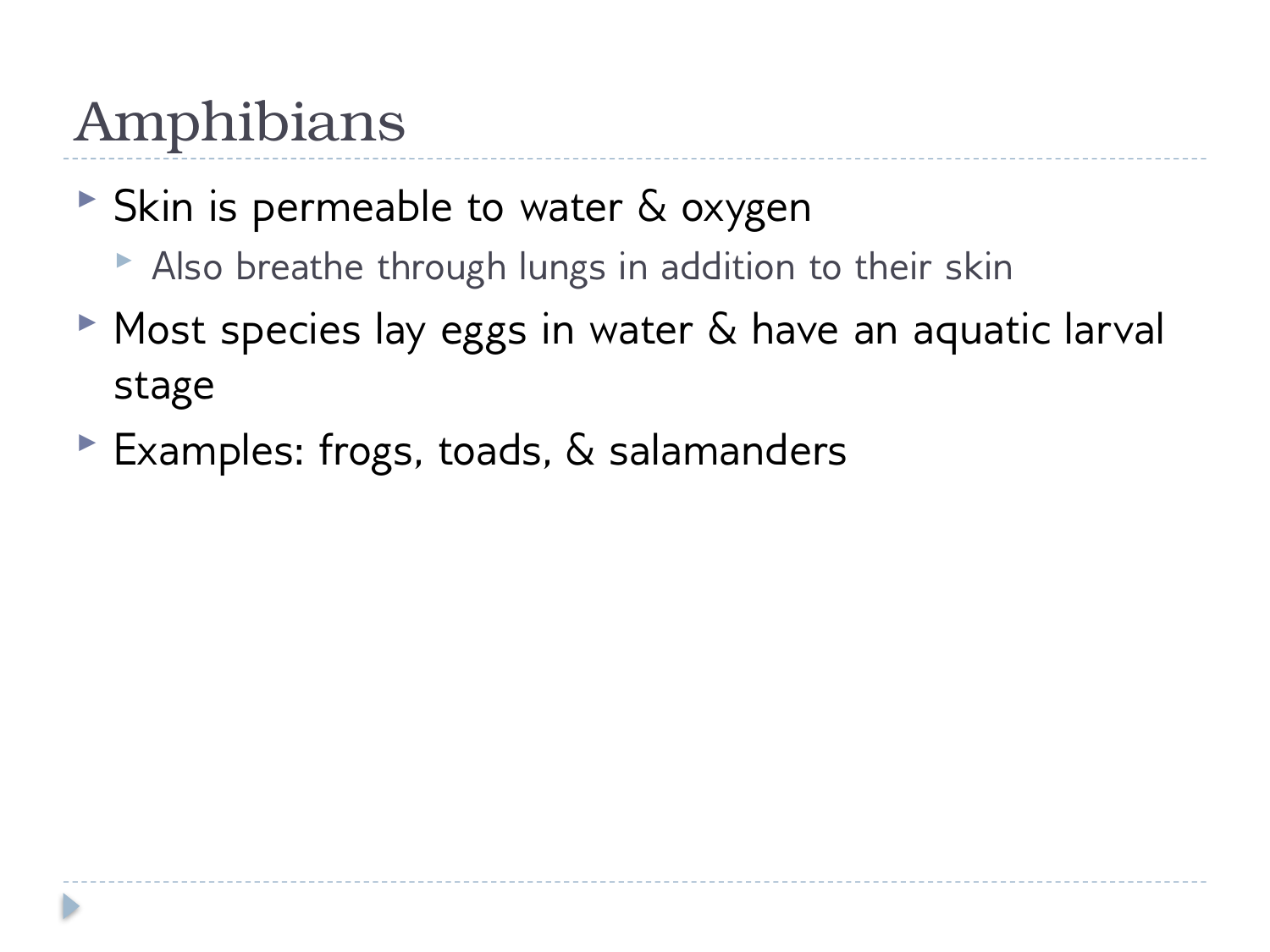

# Amphibians
Skin is permeable to water & oxygen
Also breathe through lungs in addition to their skin
Most species lay eggs in water & have an aquatic larval stage
Examples: frogs, toads, & salamanders